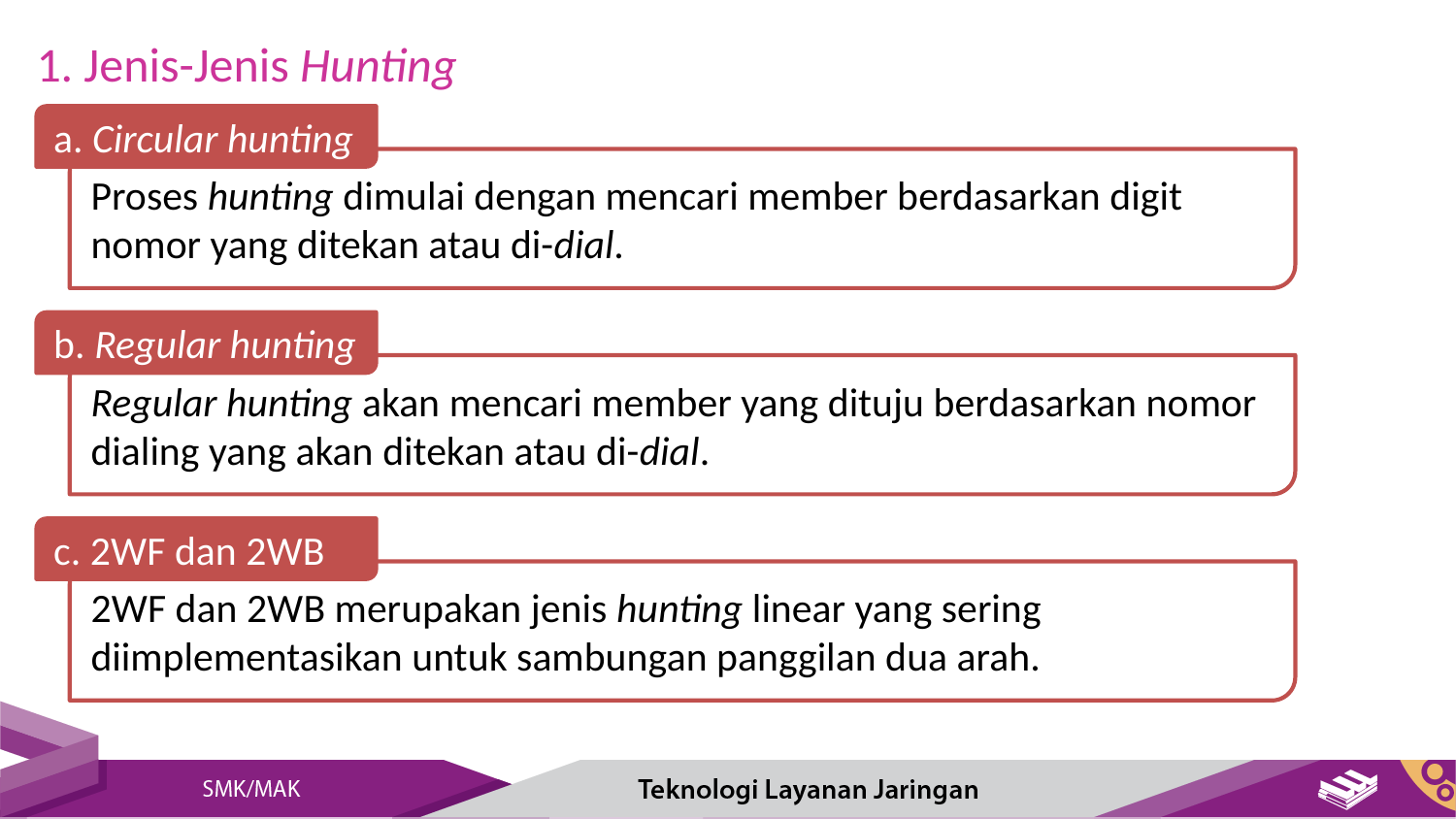

1. Jenis-Jenis Hunting
a. Circular hunting
Proses hunting dimulai dengan mencari member berdasarkan digit nomor yang ditekan atau di-dial.
b. Regular hunting
Regular hunting akan mencari member yang dituju berdasarkan nomor dialing yang akan ditekan atau di-dial.
c. 2WF dan 2WB
2WF dan 2WB merupakan jenis hunting linear yang sering diimplementasikan untuk sambungan panggilan dua arah.